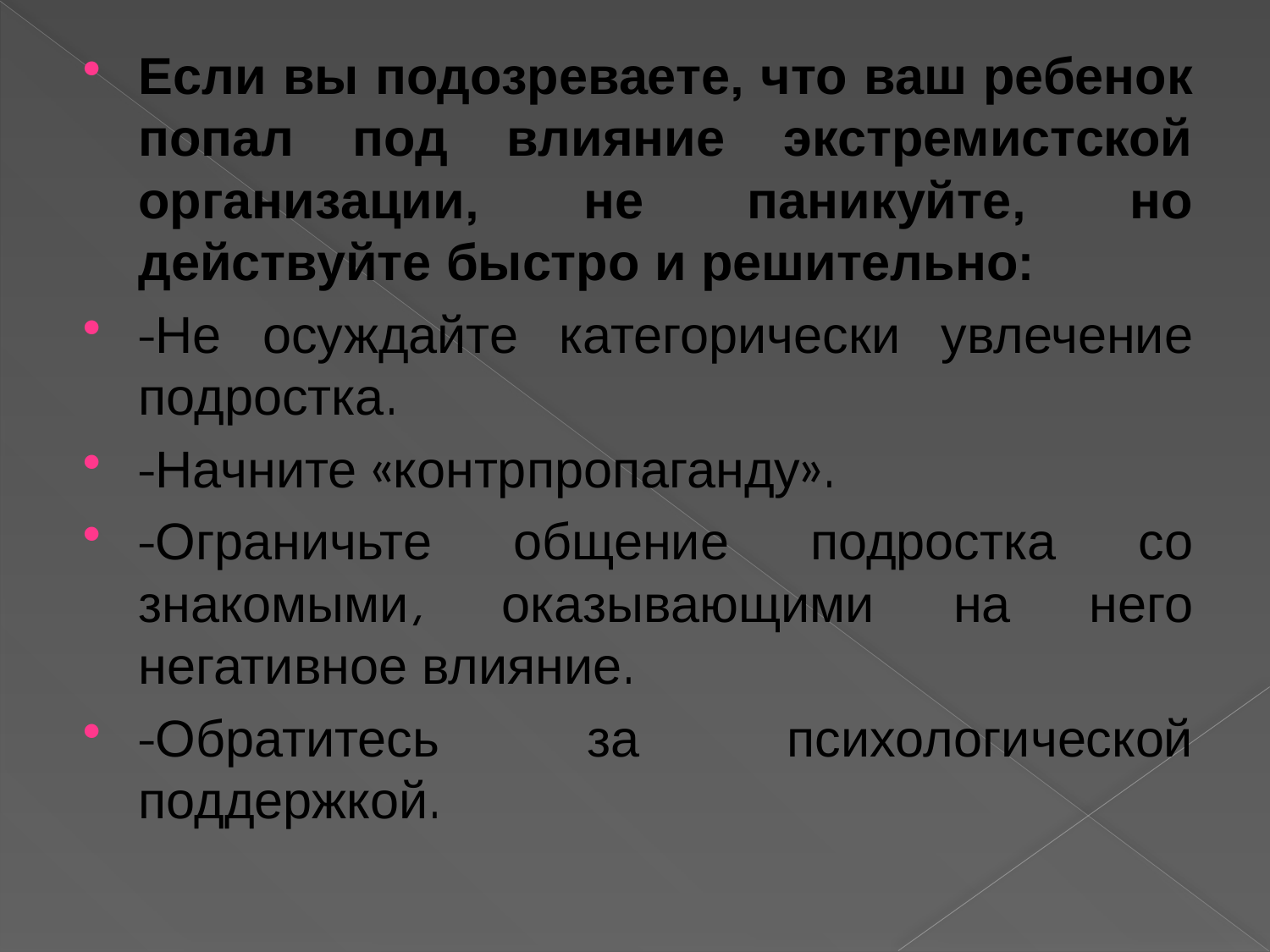

Если вы подозреваете, что ваш ребенок попал под влияние экстремистской организации, не паникуйте, но действуйте быстро и решительно:
-Не осуждайте категорически увлечение подростка.
-Начните «контрпропаганду».
-Ограничьте общение подростка со знакомыми, оказывающими на него негативное влияние.
-Обратитесь за психологической поддержкой.

#